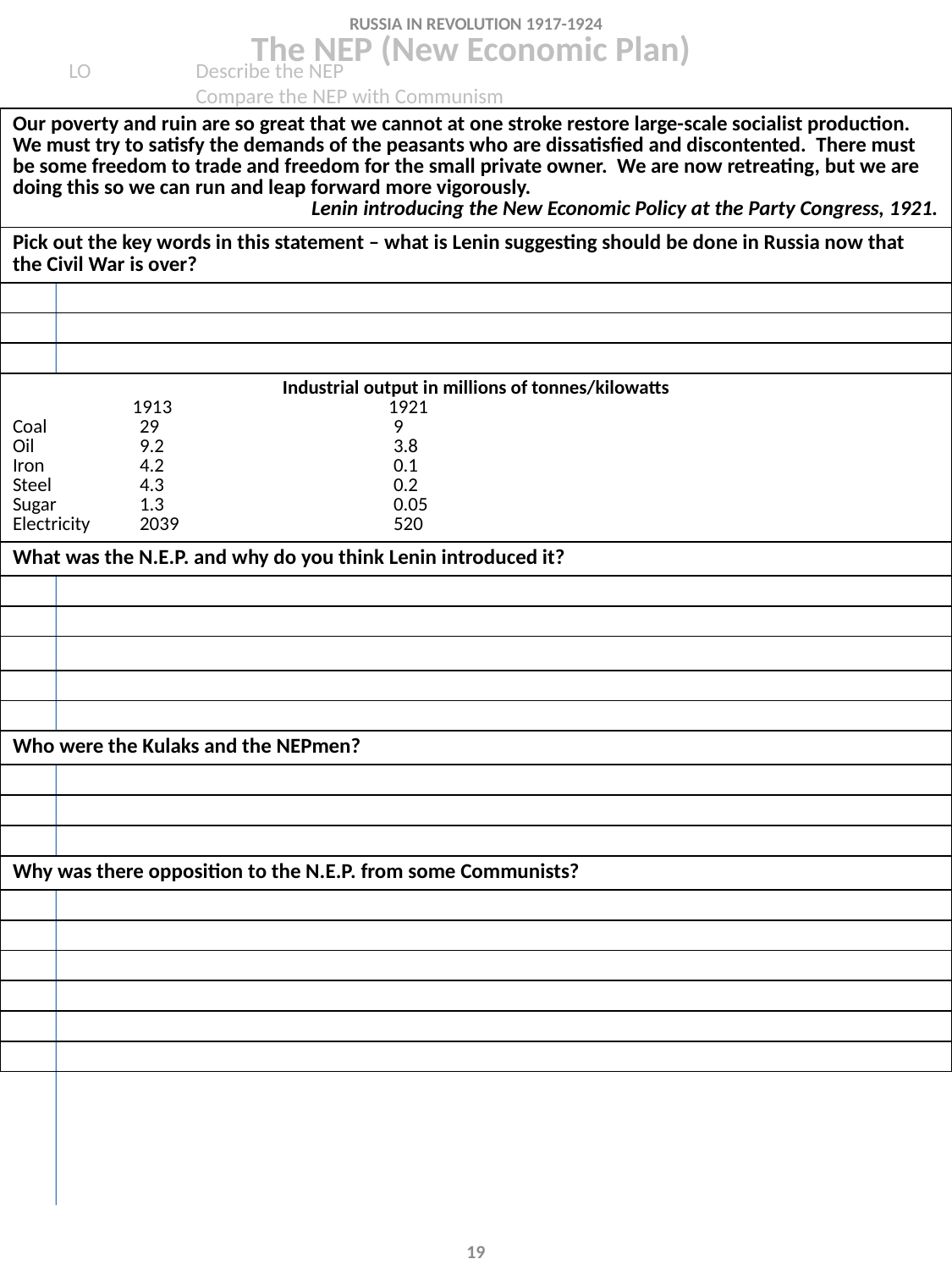

RUSSIA IN REVOLUTION 1917-1924
The NEP (New Economic Plan)
LO 	Describe the NEP
	Compare the NEP with Communism
| Our poverty and ruin are so great that we cannot at one stroke restore large-scale socialist production. We must try to satisfy the demands of the peasants who are dissatisfied and discontented. There must be some freedom to trade and freedom for the small private owner. We are now retreating, but we are doing this so we can run and leap forward more vigorously.  Lenin introducing the New Economic Policy at the Party Congress, 1921. |
| --- |
| Pick out the key words in this statement – what is Lenin suggesting should be done in Russia now that the Civil War is over? |
|  |
|  |
|  |
| Industrial output in millions of tonnes/kilowatts 1913 1921 Coal 29 9 Oil 9.2 3.8 Iron 4.2 0.1 Steel 4.3 0.2 Sugar 1.3 0.05 Electricity 2039 520 |
| What was the N.E.P. and why do you think Lenin introduced it? |
|  |
|  |
|  |
|  |
|  |
| Who were the Kulaks and the NEPmen? |
|  |
|  |
|  |
| Why was there opposition to the N.E.P. from some Communists? |
|  |
|  |
|  |
|  |
|  |
|  |
19